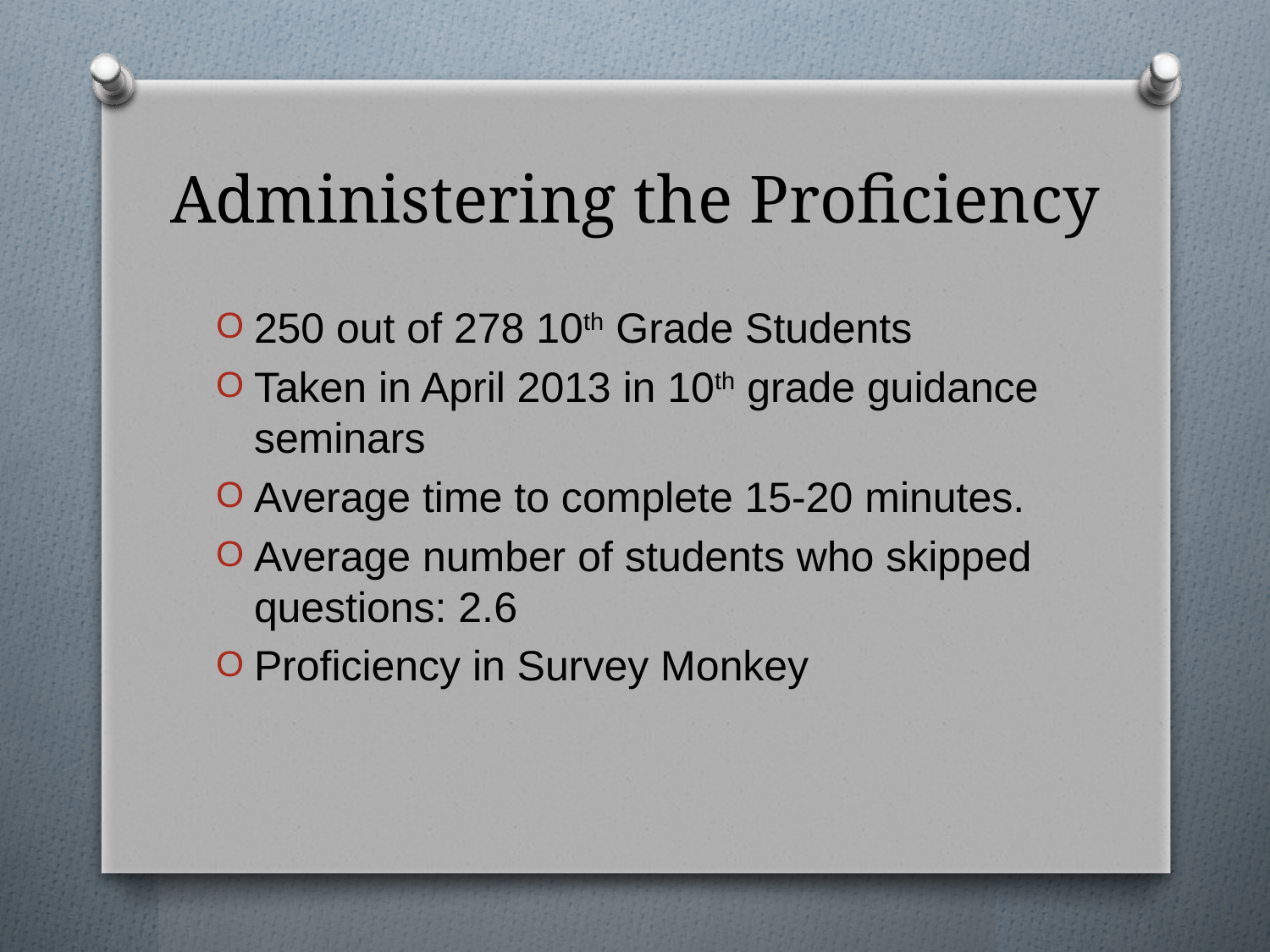

# Administering the Proficiency
250 out of 278 10th Grade Students
Taken in April 2013 in 10th grade guidance seminars
Average time to complete 15-20 minutes.
Average number of students who skipped questions: 2.6
Proficiency in Survey Monkey